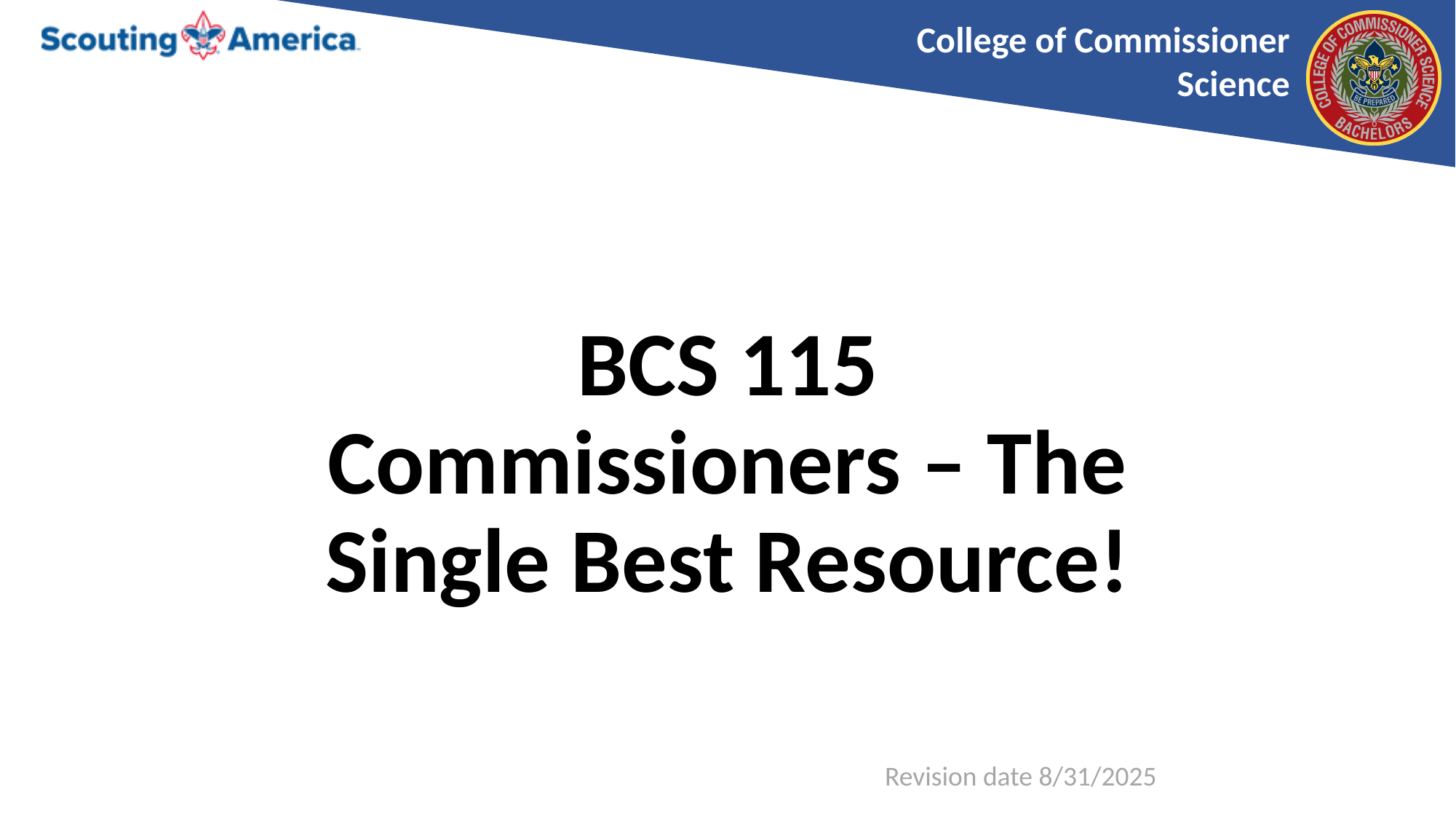

# BCS 115 Commissioners – The Single Best Resource!
Revision date 8/31/2025